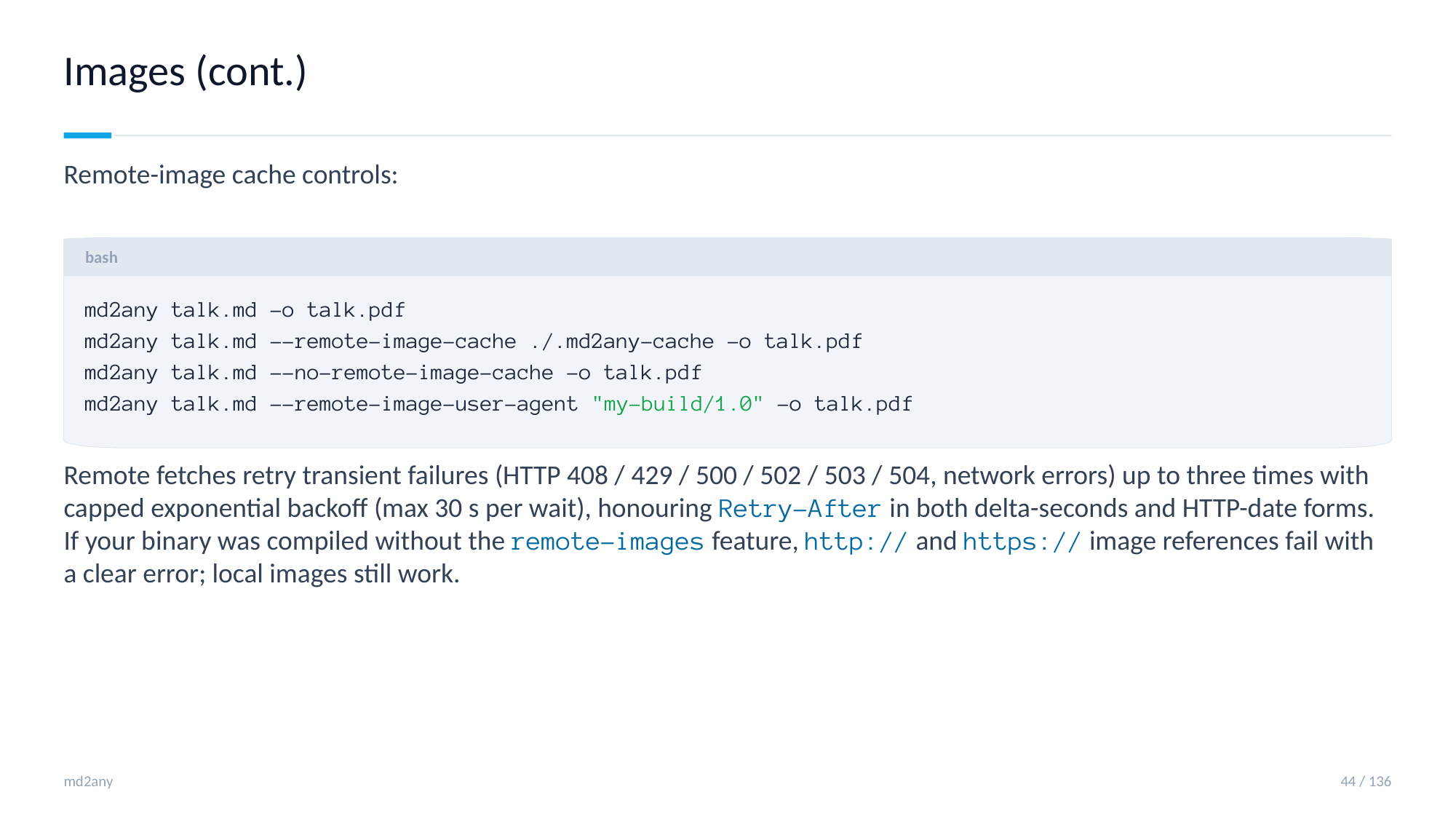

Images (cont.)

Remote-image cache controls:
bash
md2any talk.md -o talk.pdf
md2any talk.md --remote-image-cache ./.md2any-cache -o talk.pdf
md2any talk.md --no-remote-image-cache -o talk.pdf
md2any talk.md --remote-image-user-agent "my-build/1.0" -o talk.pdf
Remote fetches retry transient failures (HTTP 408 / 429 / 500 / 502 / 503 / 504, network errors) up to three times with capped exponential backoff (max 30 s per wait), honouring Retry-After in both delta-seconds and HTTP-date forms. If your binary was compiled without the remote-images feature, http:// and https:// image references fail with a clear error; local images still work.
md2any
44 / 136